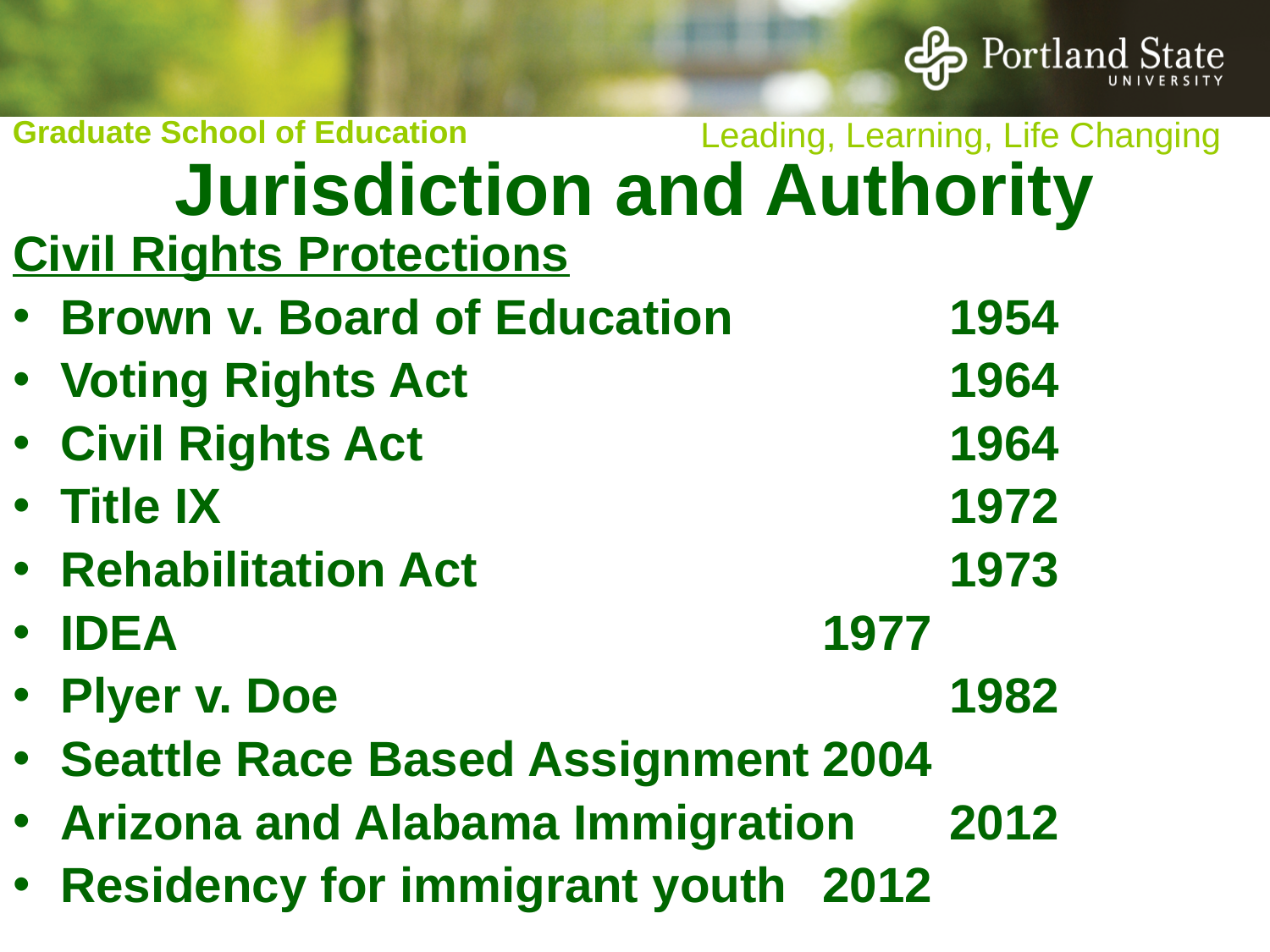

Jurisdiction and Authority
Civil Rights Protections
Brown v. Board of Education 		1954
Voting Rights Act 				1964
Civil Rights Act   				1964
Title IX 						1972
Rehabilitation Act				1973
IDEA						1977
Plyer v. Doe					1982
Seattle Race Based Assignment	2004
Arizona and Alabama Immigration	2012
Residency for immigrant youth	2012